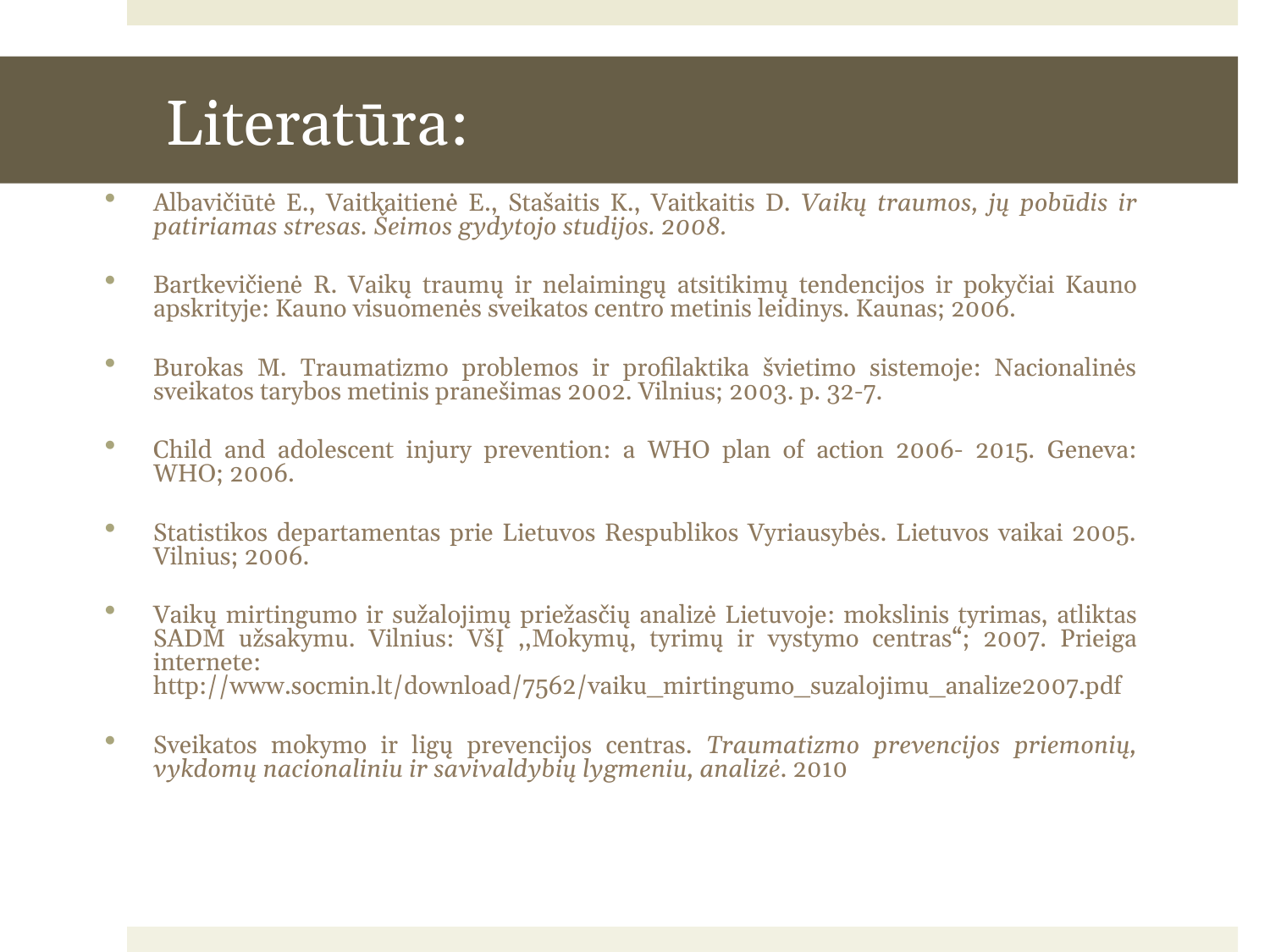

# Literatūra:
Albavičiūtė E., Vaitkaitienė E., Stašaitis K., Vaitkaitis D. Vaikų traumos, jų pobūdis ir patiriamas stresas. Šeimos gydytojo studijos. 2008.
Bartkevičienė R. Vaikų traumų ir nelaimingų atsitikimų tendencijos ir pokyčiai Kauno apskrityje: Kauno visuomenės sveikatos centro metinis leidinys. Kaunas; 2006.
Burokas M. Traumatizmo problemos ir profilaktika švietimo sistemoje: Nacionalinės sveikatos tarybos metinis pranešimas 2002. Vilnius; 2003. p. 32-7.
Child and adolescent injury prevention: a WHO plan of action 2006- 2015. Geneva: WHO; 2006.
Statistikos departamentas prie Lietuvos Respublikos Vyriausybės. Lietuvos vaikai 2005. Vilnius; 2006.
Vaikų mirtingumo ir sužalojimų priežasčių analizė Lietuvoje: mokslinis tyrimas, atliktas SADM užsakymu. Vilnius: VšĮ ,,Mokymų, tyrimų ir vystymo centras“; 2007. Prieiga internete: http://www.socmin.lt/download/7562/vaiku_mirtingumo_suzalojimu_analize2007.pdf
Sveikatos mokymo ir ligų prevencijos centras. Traumatizmo prevencijos priemonių, vykdomų nacionaliniu ir savivaldybių lygmeniu, analizė. 2010